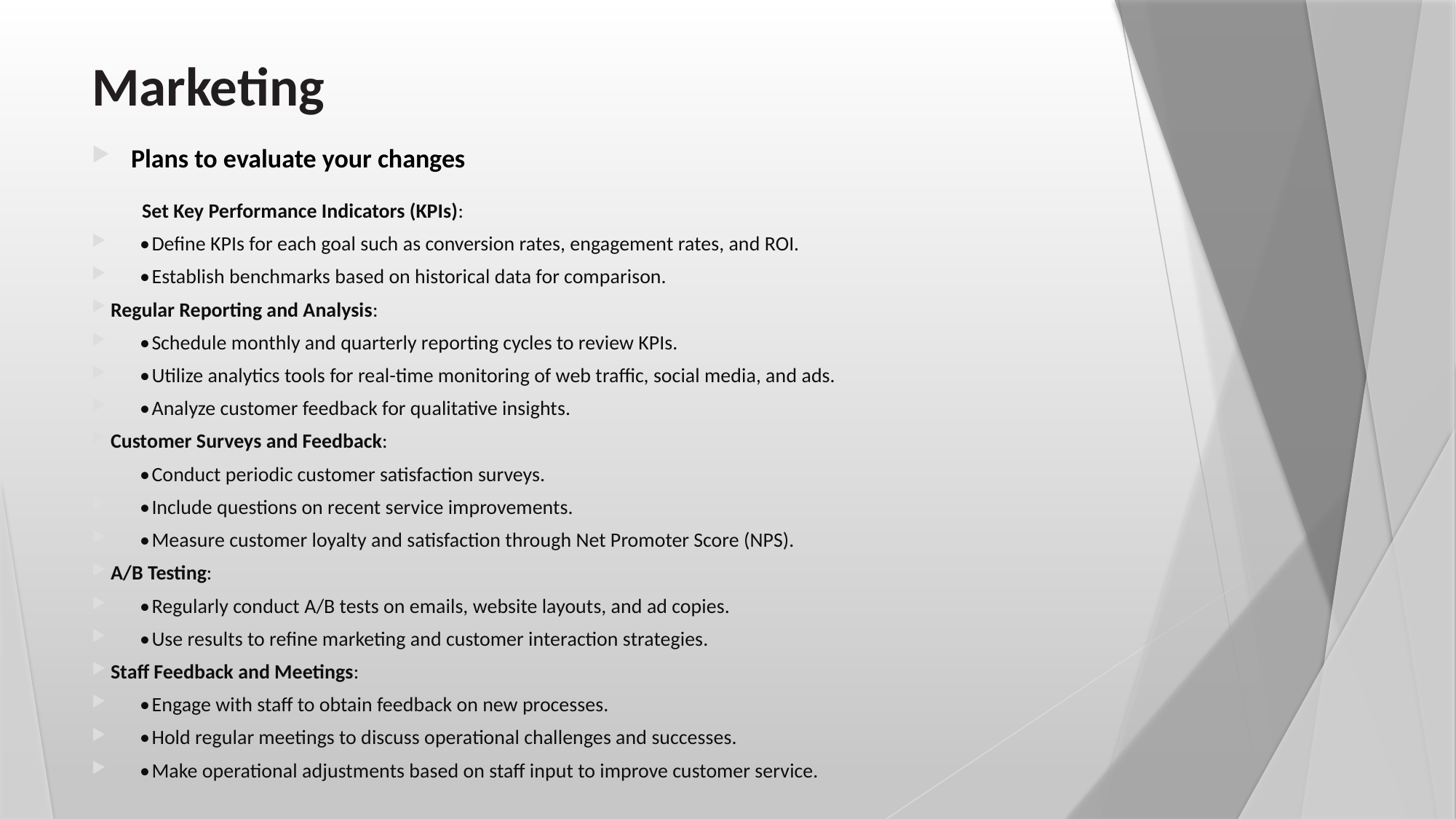

# Marketing

Plans to evaluate your changes

 Set Key Performance Indicators (KPIs):
	•	Define KPIs for each goal such as conversion rates, engagement rates, and ROI.
	•	Establish benchmarks based on historical data for comparison.
	Regular Reporting and Analysis:
	•	Schedule monthly and quarterly reporting cycles to review KPIs.
	•	Utilize analytics tools for real-time monitoring of web traffic, social media, and ads.
	•	Analyze customer feedback for qualitative insights.
	Customer Surveys and Feedback:
	•	Conduct periodic customer satisfaction surveys.
	•	Include questions on recent service improvements.
	•	Measure customer loyalty and satisfaction through Net Promoter Score (NPS).
	A/B Testing:
	•	Regularly conduct A/B tests on emails, website layouts, and ad copies.
	•	Use results to refine marketing and customer interaction strategies.
	Staff Feedback and Meetings:
	•	Engage with staff to obtain feedback on new processes.
	•	Hold regular meetings to discuss operational challenges and successes.
	•	Make operational adjustments based on staff input to improve customer service.